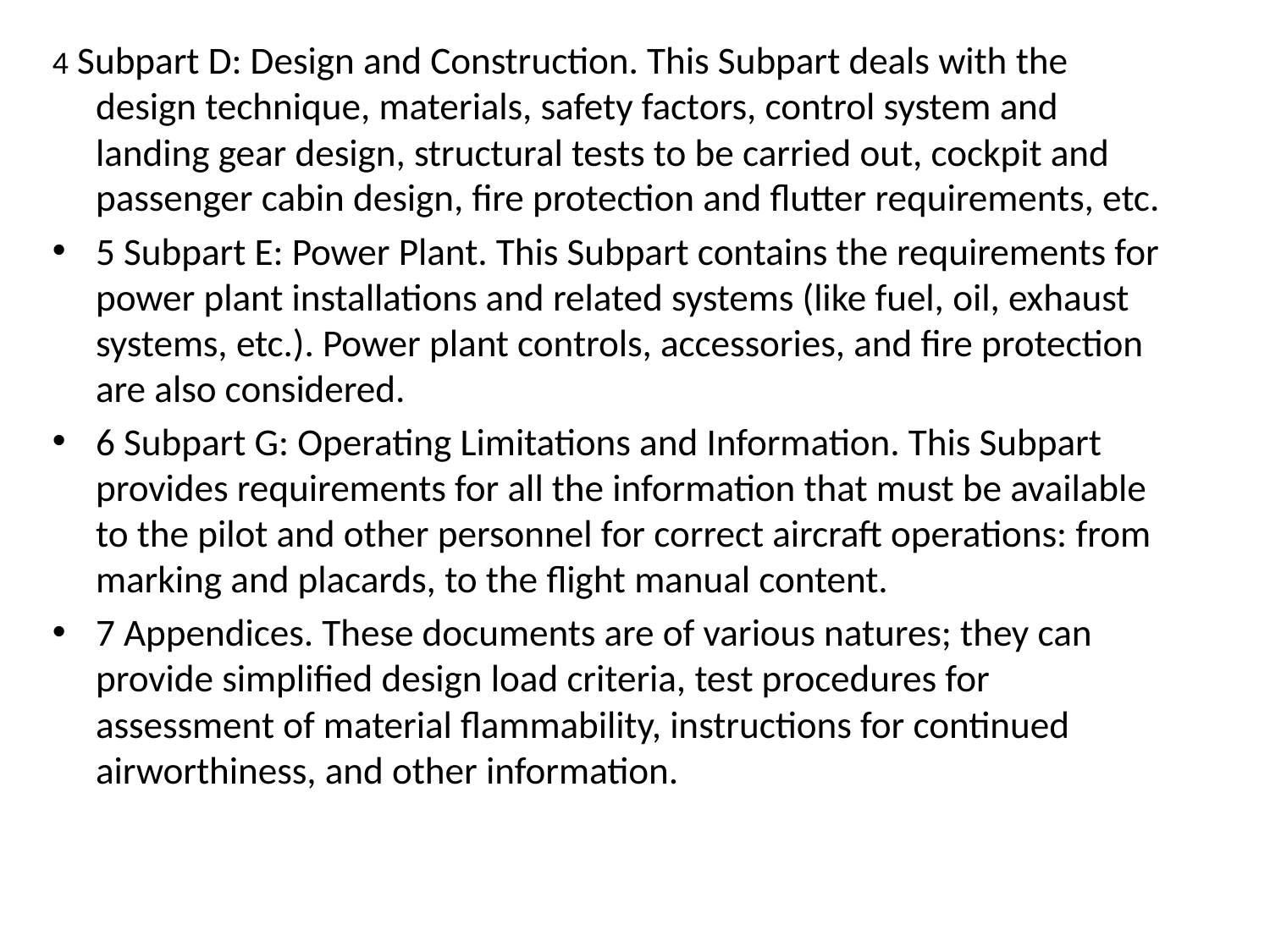

4 Subpart D: Design and Construction. This Subpart deals with the design technique, materials, safety factors, control system and landing gear design, structural tests to be carried out, cockpit and passenger cabin design, fire protection and flutter requirements, etc.
5 Subpart E: Power Plant. This Subpart contains the requirements for power plant installations and related systems (like fuel, oil, exhaust systems, etc.). Power plant controls, accessories, and fire protection are also considered.
6 Subpart G: Operating Limitations and Information. This Subpart provides requirements for all the information that must be available to the pilot and other personnel for correct aircraft operations: from marking and placards, to the flight manual content.
7 Appendices. These documents are of various natures; they can provide simplified design load criteria, test procedures for assessment of material flammability, instructions for continued airworthiness, and other information.